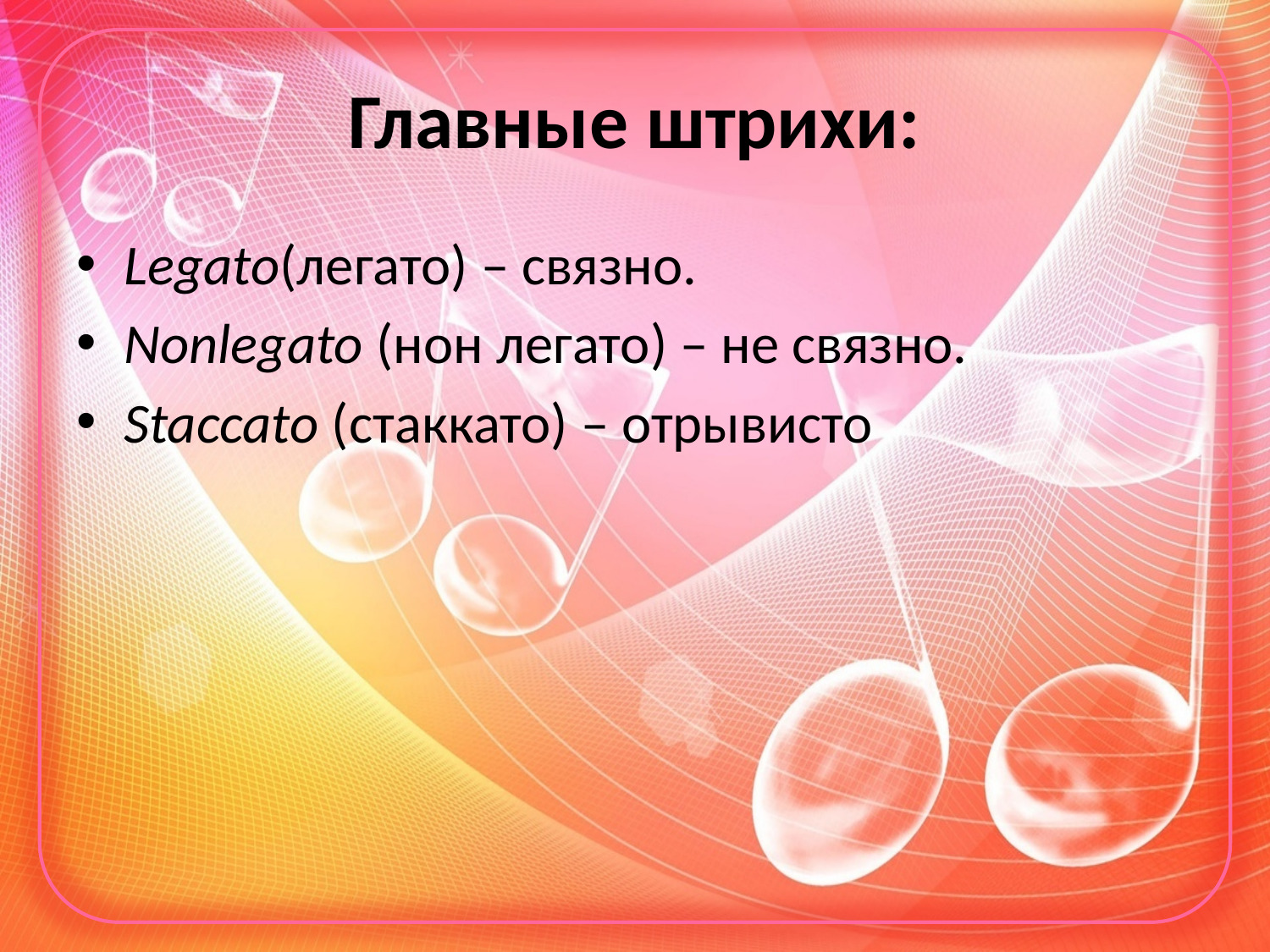

# Главные штрихи:
Legato(легато) – связно.
Nonlegato (нон легато) – не связно.
Staccato (cтаккато) – отрывисто